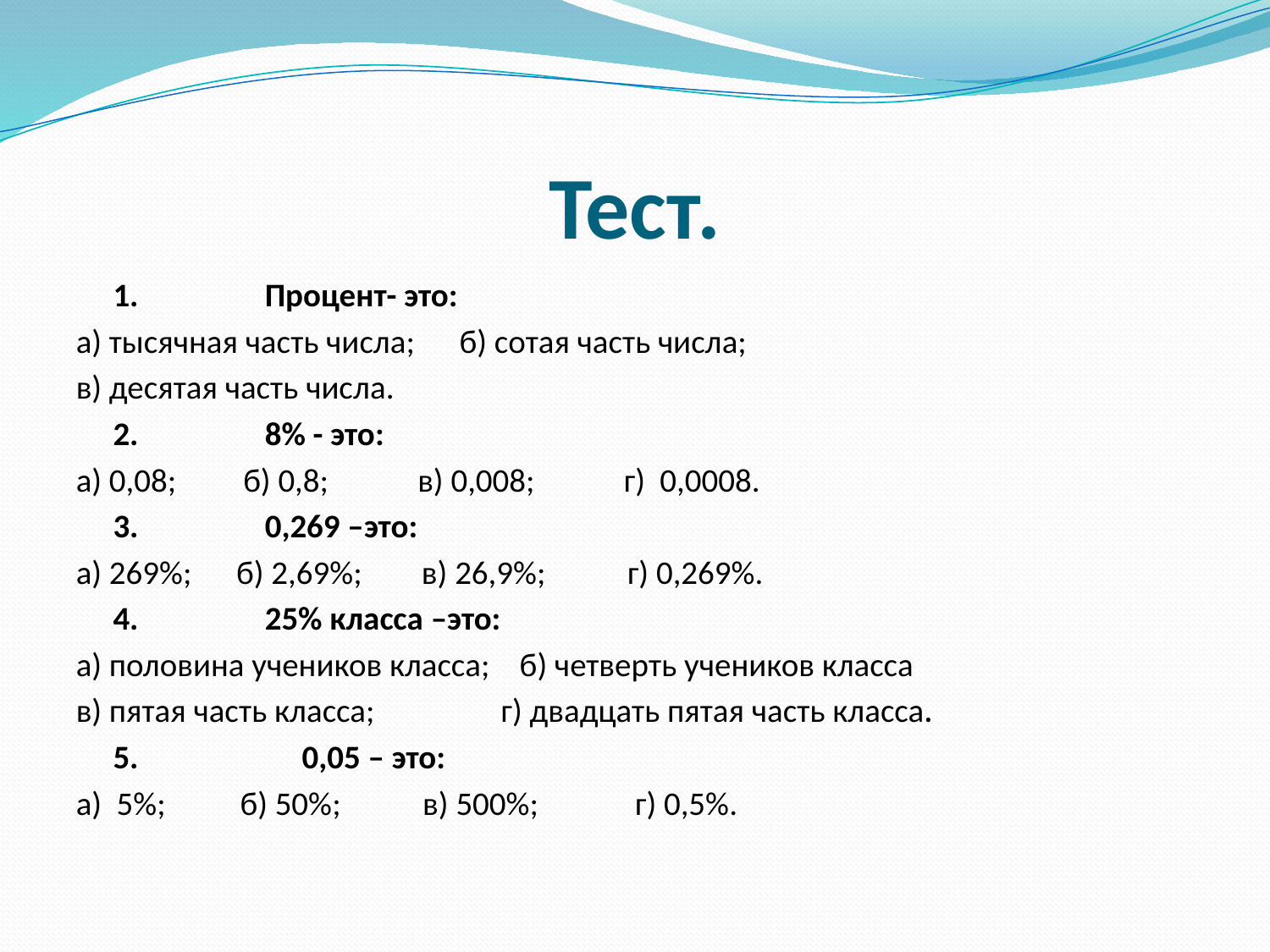

# Тест.
     1.                 Процент- это:
а) тысячная часть числа;      б) сотая часть числа;
в) десятая часть числа.
     2.                 8% - это:
а) 0,08;         б) 0,8;            в) 0,008;            г)  0,0008.
     3.                 0,269 –это:
а) 269%;      б) 2,69%;        в) 26,9%;           г) 0,269%.
     4.                 25% класса –это:
а) половина учеников класса;    б) четверть учеников класса
в) пятая часть класса;                 г) двадцать пятая часть класса.
     5.                      0,05 – это:
а)  5%;          б) 50%;           в) 500%;             г) 0,5%.